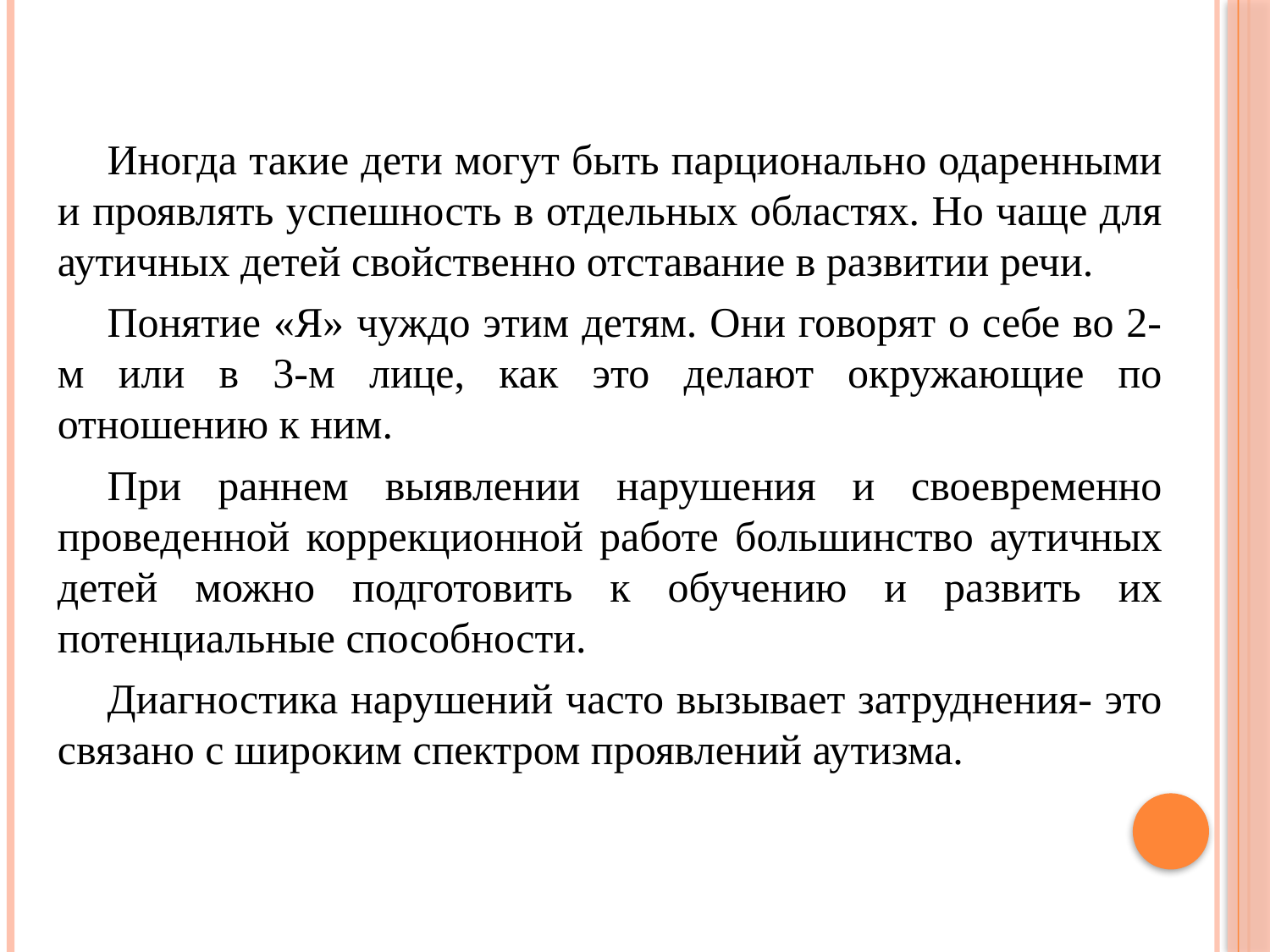

#
Иногда такие дети могут быть парционально одаренными и проявлять успешность в отдельных областях. Но чаще для аутичных детей свойственно отставание в развитии речи.
Понятие «Я» чуждо этим детям. Они говорят о себе во 2-м или в 3-м лице, как это делают окружающие по отношению к ним.
При раннем выявлении нарушения и своевременно проведенной коррекционной работе большинство аутичных детей можно подготовить к обучению и развить их потенциальные способности.
Диагностика нарушений часто вызывает затруднения- это связано с широким спектром проявлений аутизма.